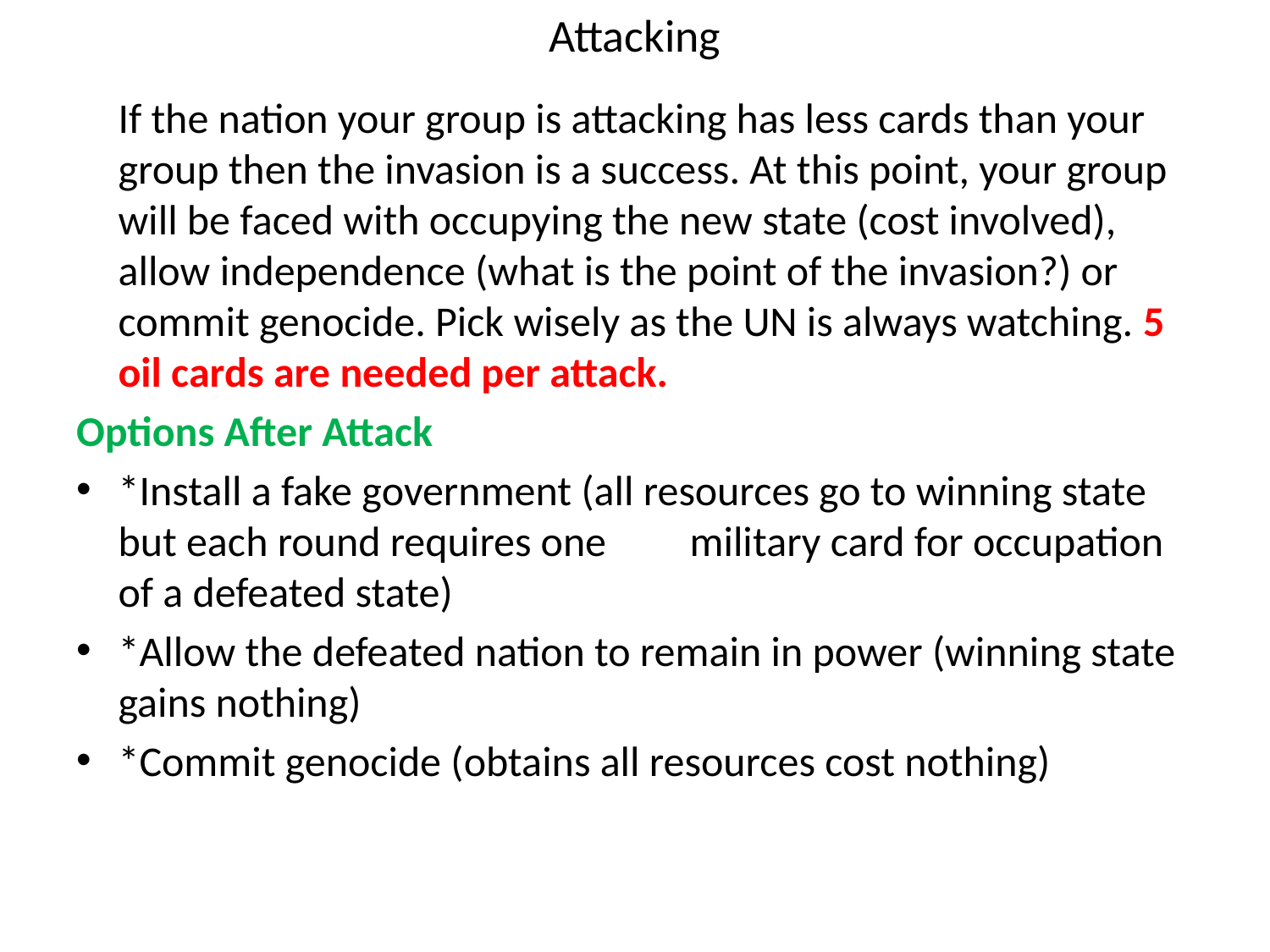

# Attacking
	If the nation your group is attacking has less cards than your group then the invasion is a success. At this point, your group will be faced with occupying the new state (cost involved), allow independence (what is the point of the invasion?) or commit genocide. Pick wisely as the UN is always watching. 5 oil cards are needed per attack.
Options After Attack
*Install a fake government (all resources go to winning state but each round requires one  	military card for occupation of a defeated state)
*Allow the defeated nation to remain in power (winning state gains nothing)
*Commit genocide (obtains all resources cost nothing)